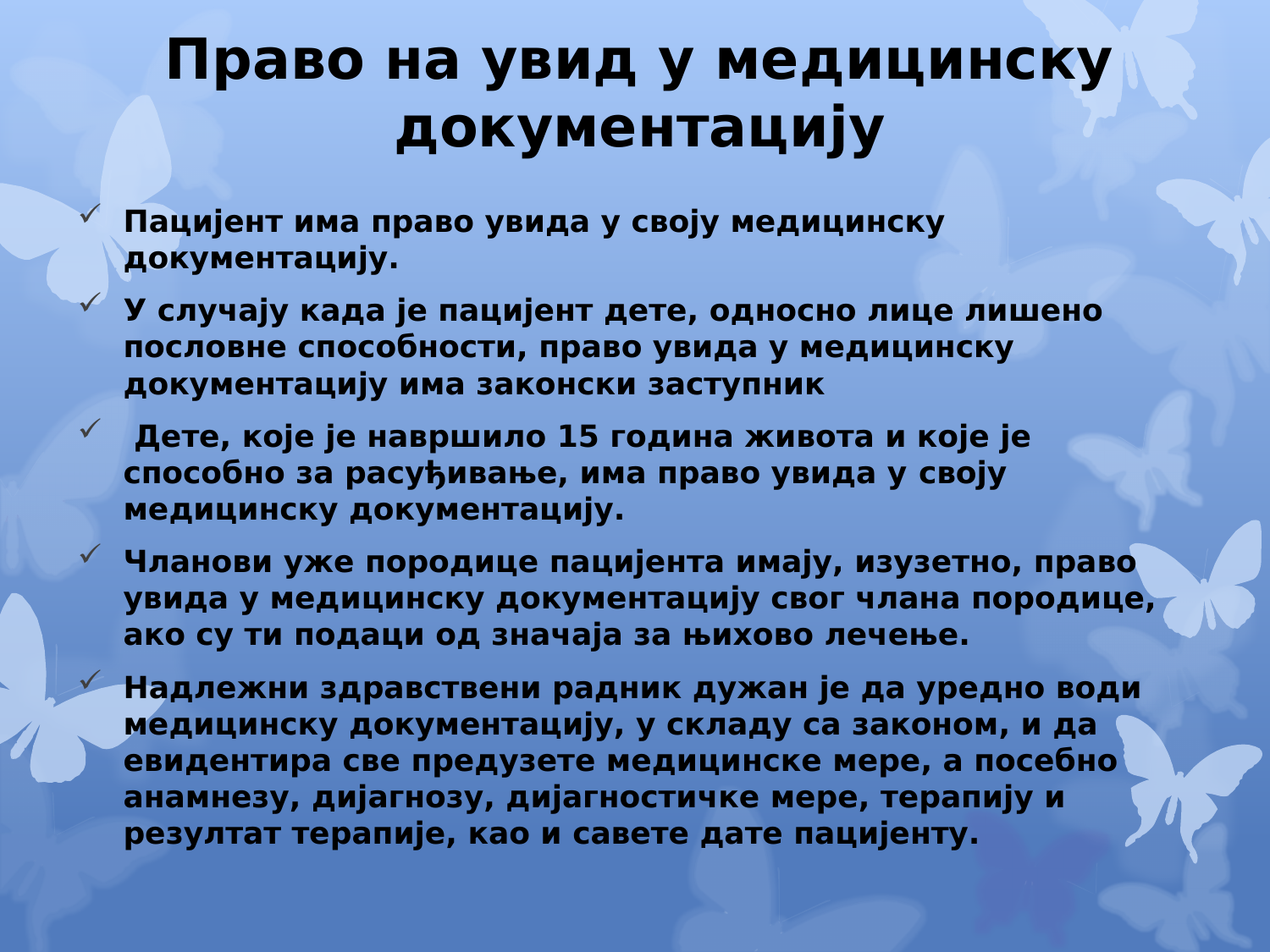

# Право на увид у медицинску документацију
Пацијент има право увида у своју медицинску документацију.
У случају када је пацијент дете, односно лице лишено пословне способности, право увида у медицинску документацију има законски заступник
 Дете, које је навршило 15 година живота и које је способно за расуђивање, има право увида у своју медицинску документацију.
Чланови уже породице пацијента имају, изузетно, право увида у медицинску документацију свог члана породице, ако су ти подаци од значаја за њихово лечење.
Надлежни здравствени радник дужан је да уредно води медицинску документацију, у складу са законом, и да евидентира све предузете медицинске мере, а посебно анамнезу, дијагнозу, дијагностичке мере, терапију и резултат терапије, као и савете дате пацијенту.